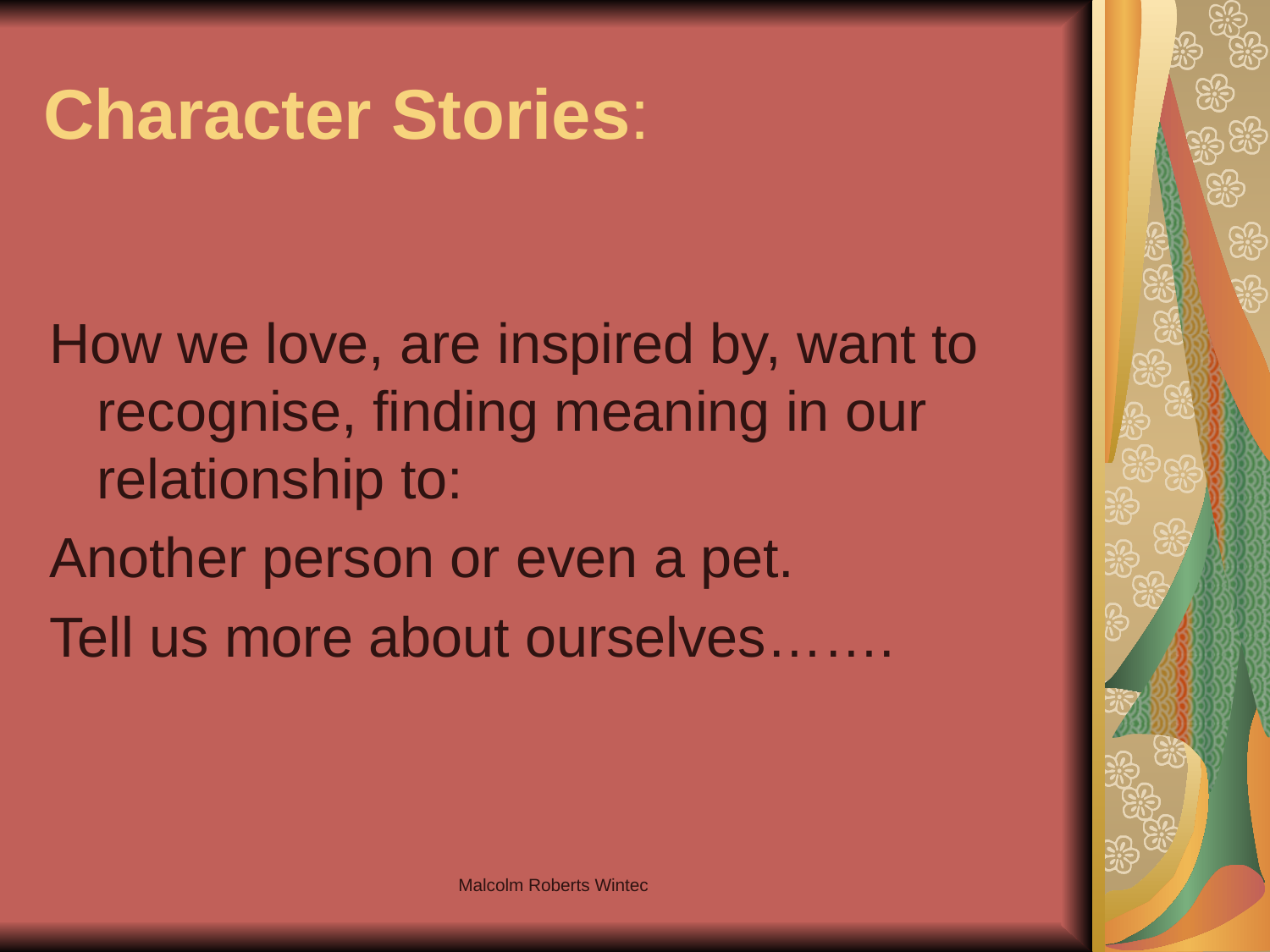

# Character Stories:

How we love, are inspired by, want to recognise, finding meaning in our relationship to:
Another person or even a pet.
Tell us more about ourselves…….

Malcolm Roberts Wintec